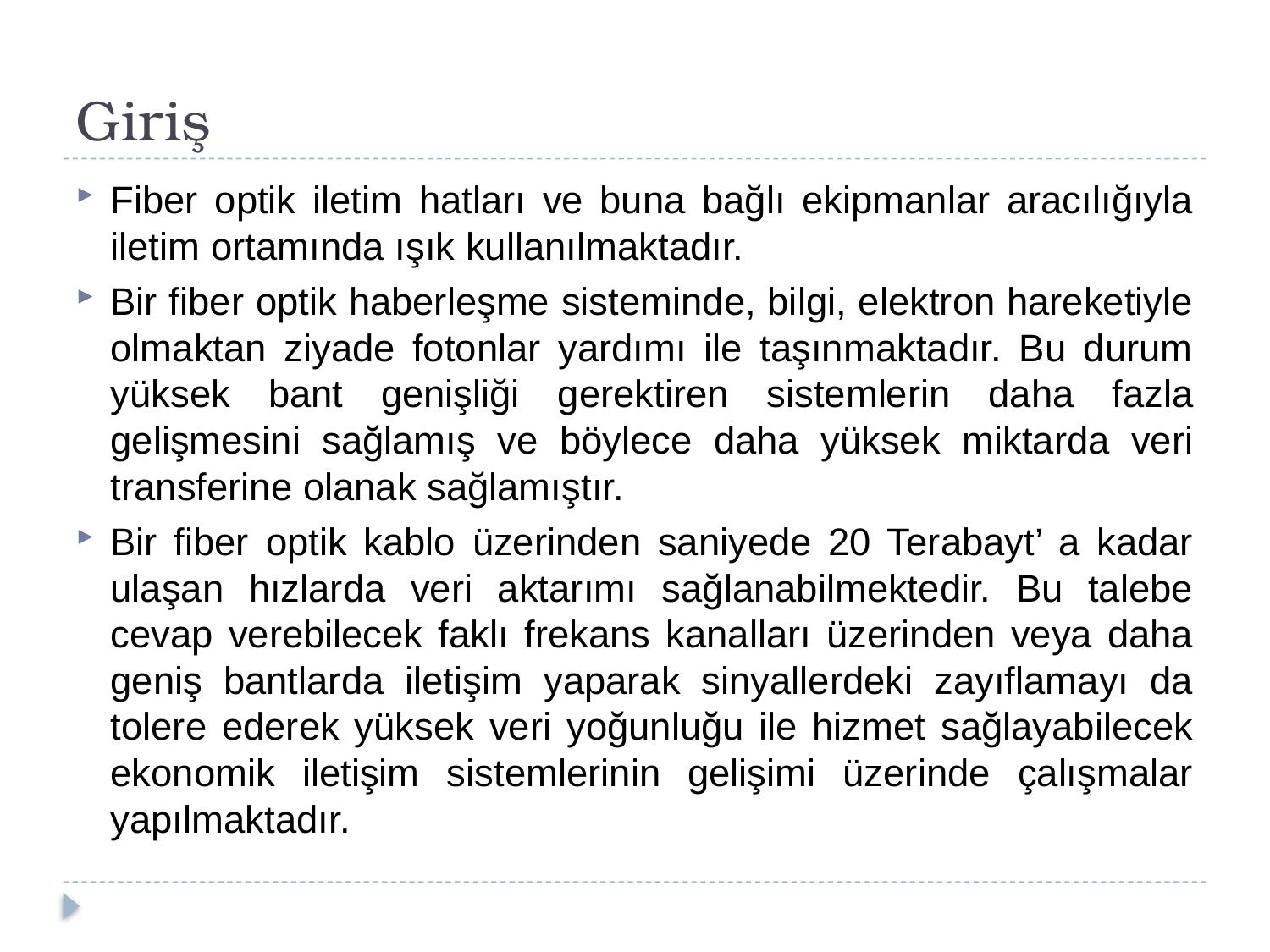

# Giriş
Fiber optik iletim hatları ve buna bağlı ekipmanlar aracılığıyla iletim ortamında ışık kullanılmaktadır.
Bir fiber optik haberleşme sisteminde, bilgi, elektron hareketiyle olmaktan ziyade fotonlar yardımı ile taşınmaktadır. Bu durum yüksek bant genişliği gerektiren sistemlerin daha fazla gelişmesini sağlamış ve böylece daha yüksek miktarda veri transferine olanak sağlamıştır.
Bir fiber optik kablo üzerinden saniyede 20 Terabayt’ a kadar ulaşan hızlarda veri aktarımı sağlanabilmektedir. Bu talebe cevap verebilecek faklı frekans kanalları üzerinden veya daha geniş bantlarda iletişim yaparak sinyallerdeki zayıflamayı da tolere ederek yüksek veri yoğunluğu ile hizmet sağlayabilecek ekonomik iletişim sistemlerinin gelişimi üzerinde çalışmalar yapılmaktadır.